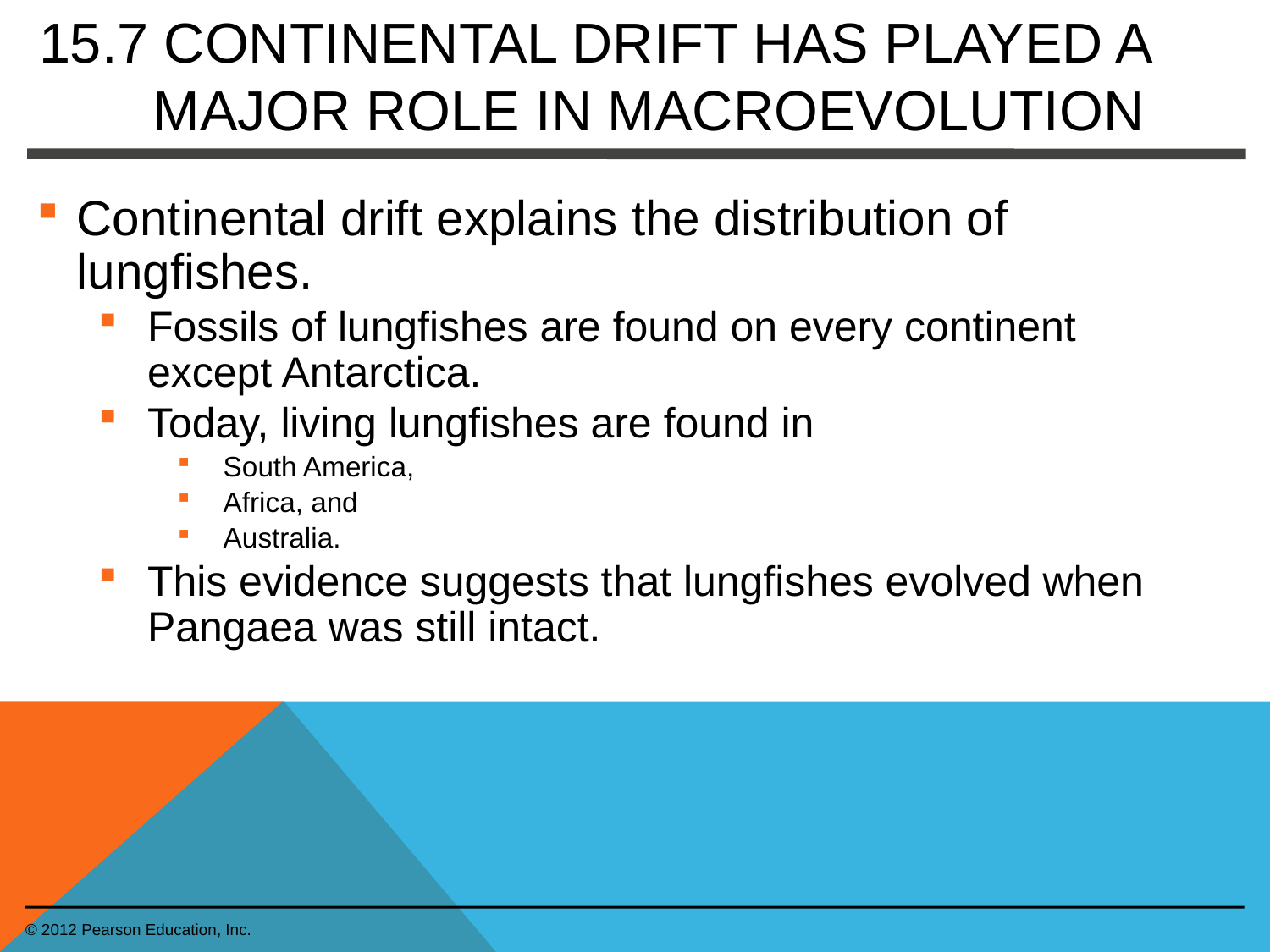

15.7 Continental drift has played a major role in macroevolution
0

Continental drift explains the distribution of lungfishes.
Fossils of lungfishes are found on every continent except Antarctica.
Today, living lungfishes are found in
South America,
Africa, and
Australia.
This evidence suggests that lungfishes evolved when Pangaea was still intact.

© 2012 Pearson Education, Inc.